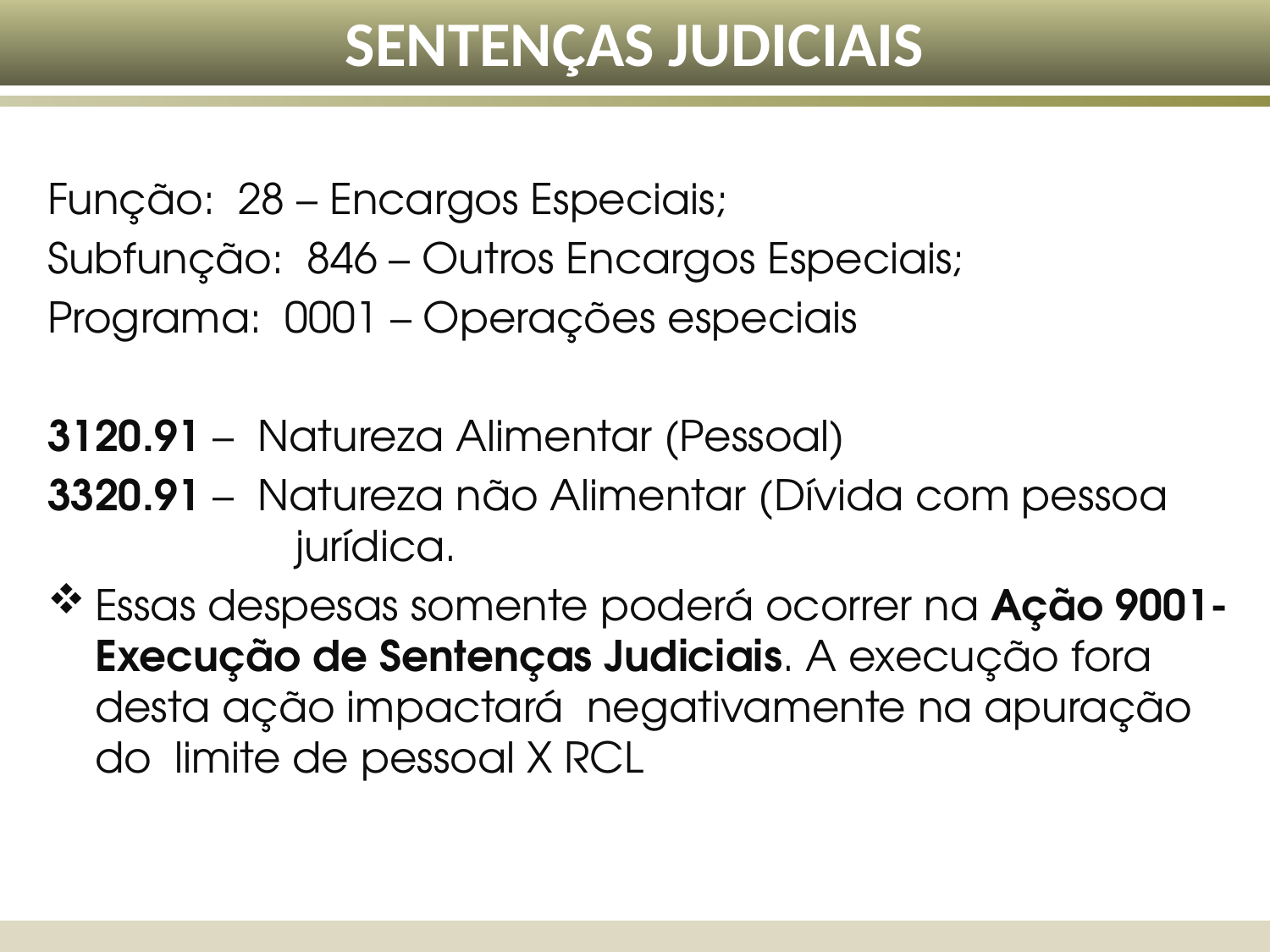

SENTENÇAS JUDICIAIS

Função:  28 – Encargos Especiais;
Subfunção:  846 – Outros Encargos Especiais;
Programa:  0001 – Operações especiais

3120.91 –  Natureza Alimentar (Pessoal)
3320.91 –  Natureza não Alimentar (Dívida com pessoa jurídica.
Essas despesas somente poderá ocorrer na Ação 9001- Execução de Sentenças Judiciais. A execução fora desta ação impactará  negativamente na apuração do  limite de pessoal X RCL